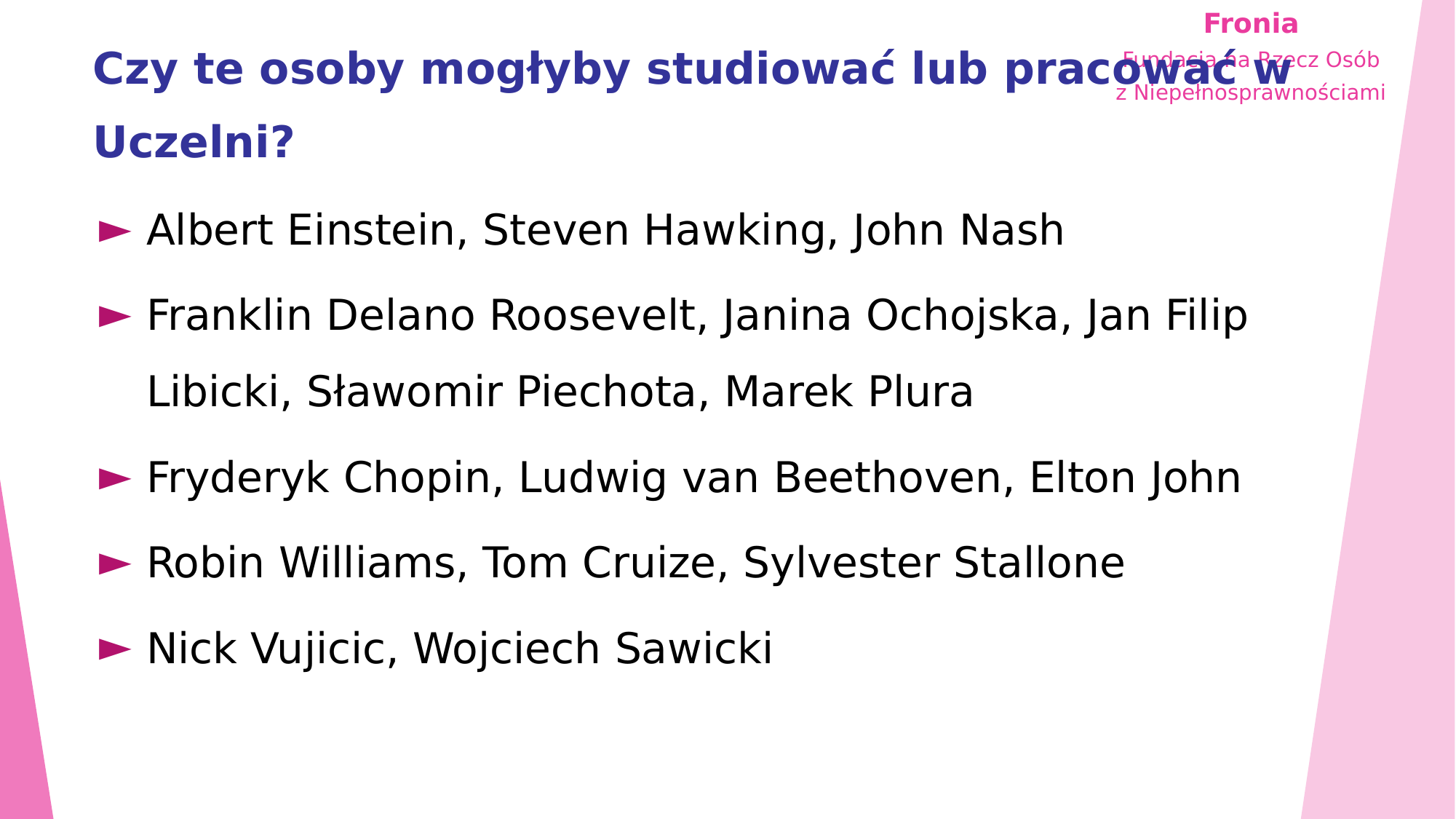

# Czy te osoby mogłyby studiować lub pracować w Uczelni?
Albert Einstein, Steven Hawking, John Nash
Franklin Delano Roosevelt, Janina Ochojska, Jan Filip Libicki, Sławomir Piechota, Marek Plura
Fryderyk Chopin, Ludwig van Beethoven, Elton John
Robin Williams, Tom Cruize, Sylvester Stallone
Nick Vujicic, Wojciech Sawicki